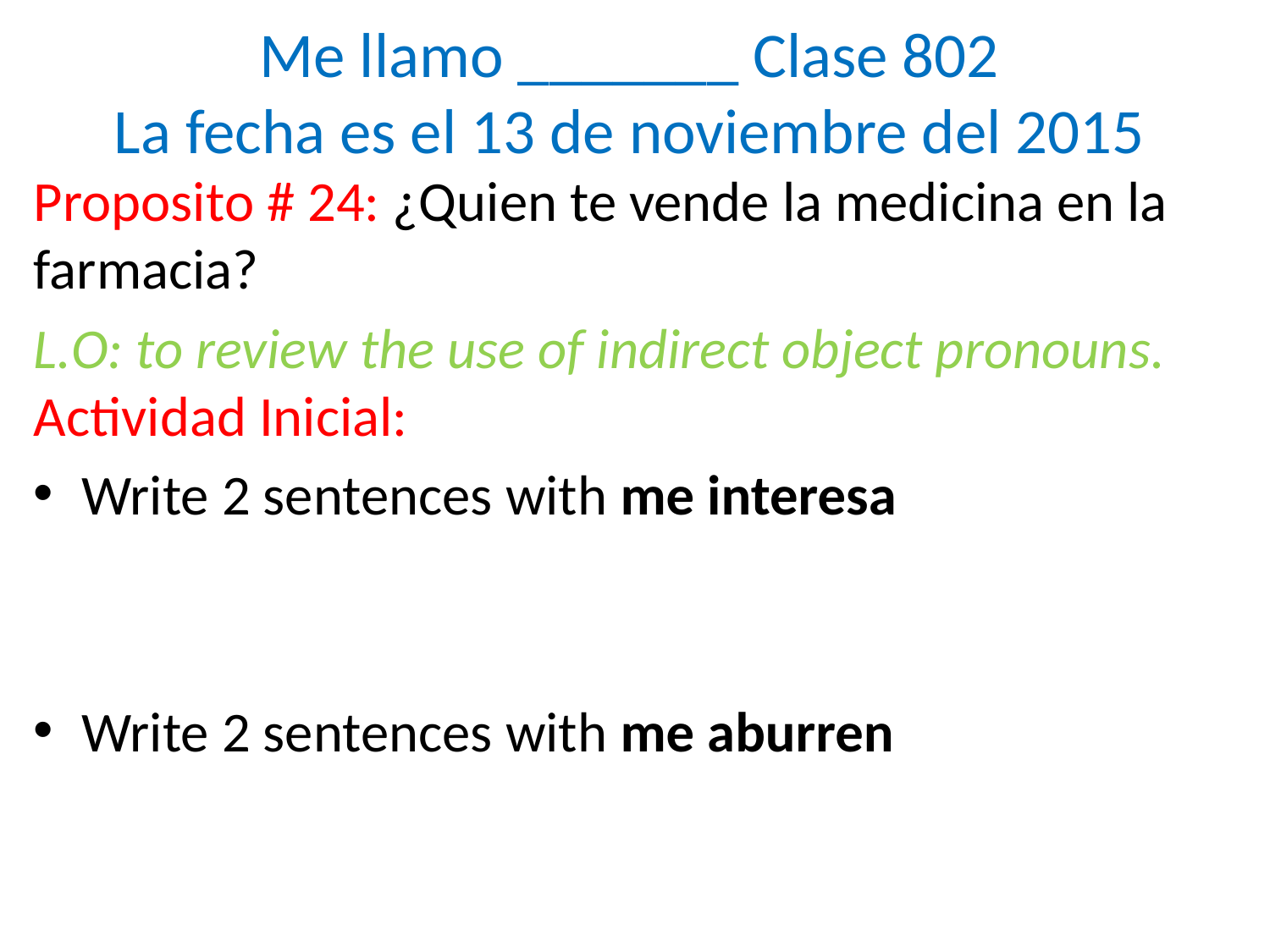

# Me llamo _______ Clase 802 La fecha es el 13 de noviembre del 2015
Proposito # 24: ¿Quien te vende la medicina en la farmacia?
L.O: to review the use of indirect object pronouns. Actividad Inicial:
Write 2 sentences with me interesa

Write 2 sentences with me aburren